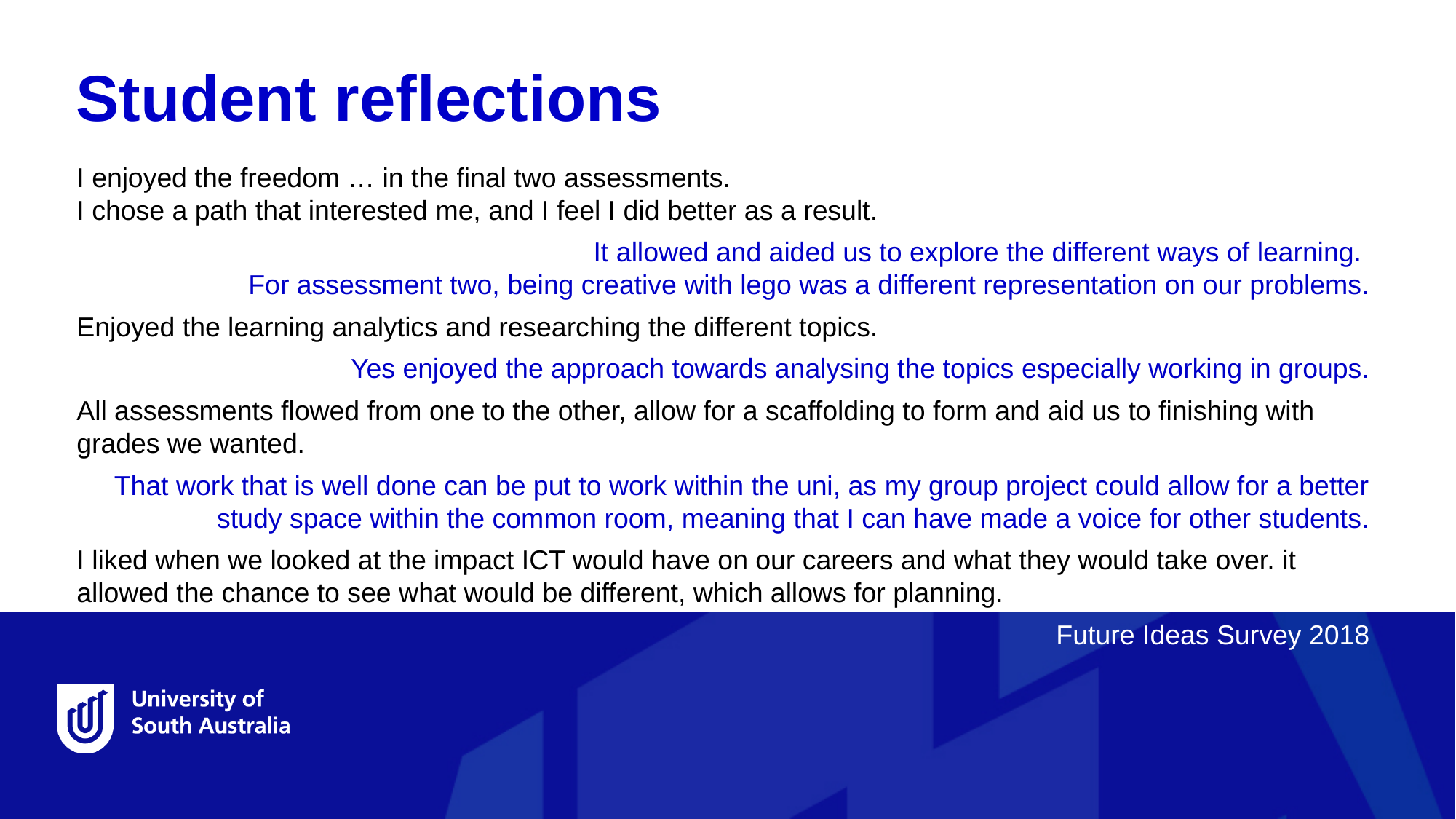

Student reflections
I enjoyed the freedom … in the final two assessments.
I chose a path that interested me, and I feel I did better as a result.
It allowed and aided us to explore the different ways of learning.
For assessment two, being creative with lego was a different representation on our problems.
Enjoyed the learning analytics and researching the different topics.
Yes enjoyed the approach towards analysing the topics especially working in groups.
All assessments flowed from one to the other, allow for a scaffolding to form and aid us to finishing with grades we wanted.
That work that is well done can be put to work within the uni, as my group project could allow for a better study space within the common room, meaning that I can have made a voice for other students.
I liked when we looked at the impact ICT would have on our careers and what they would take over. it allowed the chance to see what would be different, which allows for planning.
Future Ideas Survey 2018